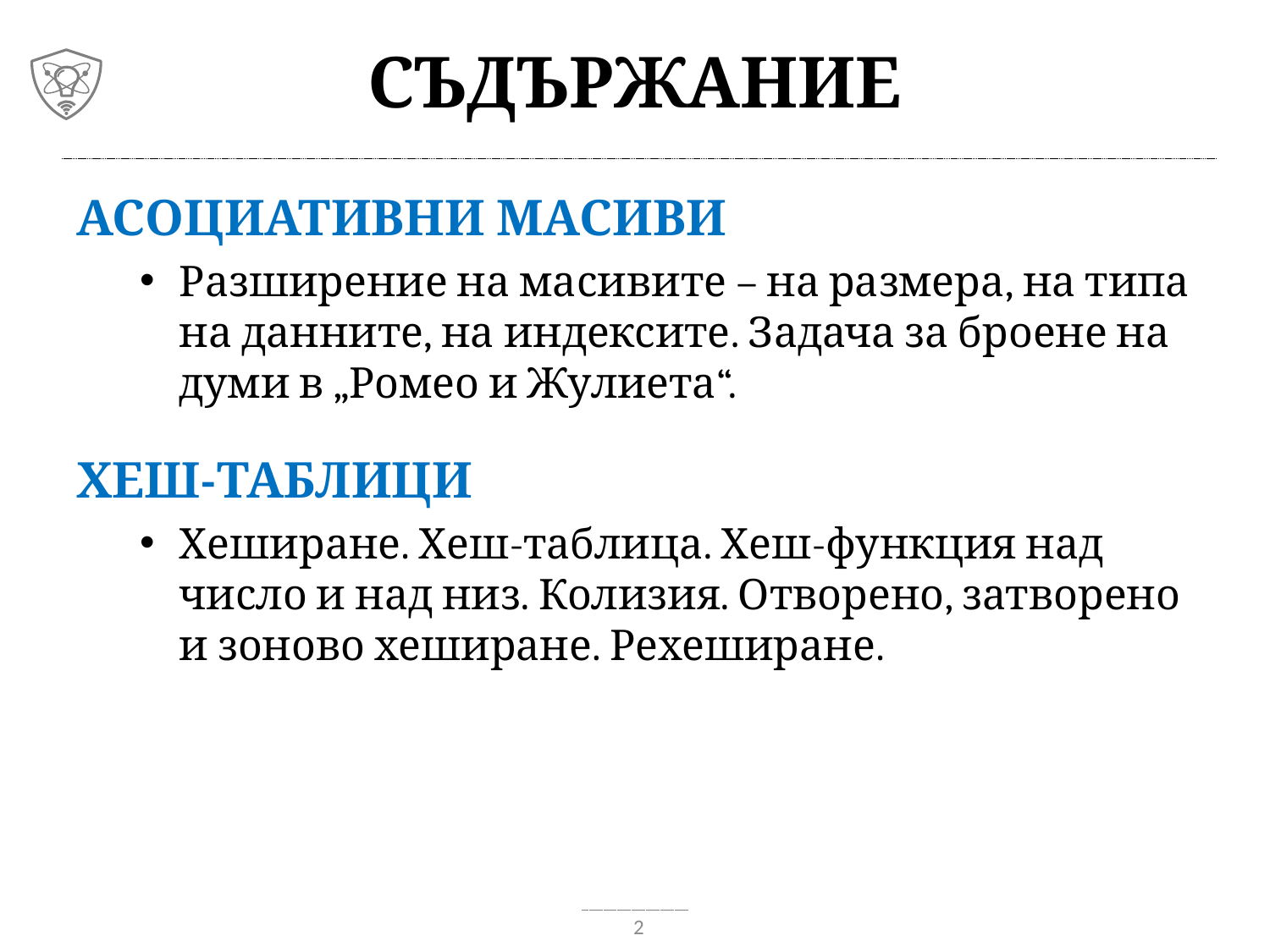

# Съдържание
Асоциативни масиви
Разширение на масивите – на размера, на типа на данните, на индексите. Задача за броене на думи в „Ромео и Жулиета“.
Хеш-таблици
Хеширане. Хеш-таблица. Хеш-функция над число и над низ. Колизия. Отворено, затворено и зоново хеширане. Рехеширане.
2